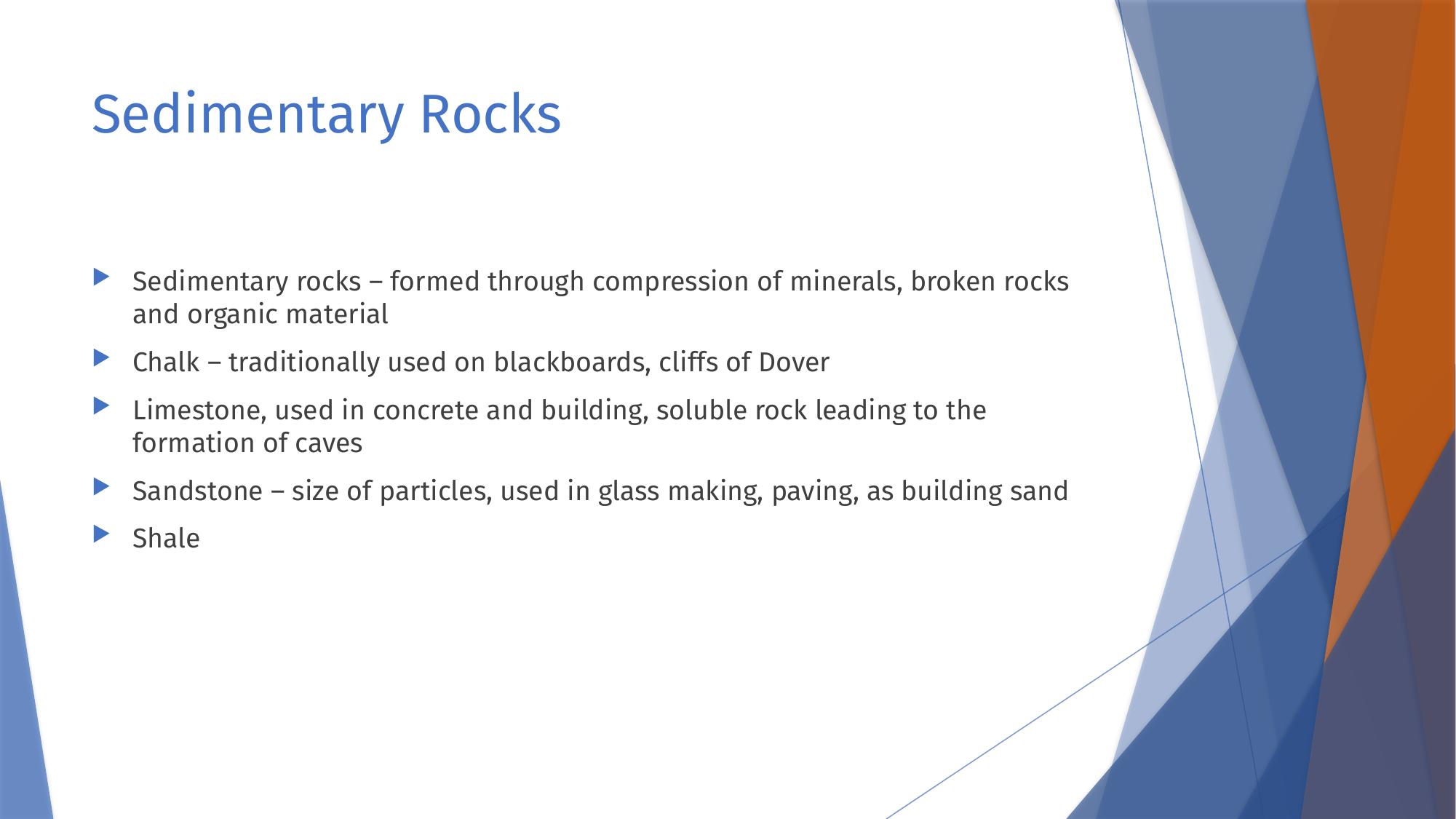

# Sedimentary Rocks
Sedimentary rocks – formed through compression of minerals, broken rocks and organic material
Chalk – traditionally used on blackboards, cliffs of Dover
Limestone, used in concrete and building, soluble rock leading to the formation of caves
Sandstone – size of particles, used in glass making, paving, as building sand
Shale